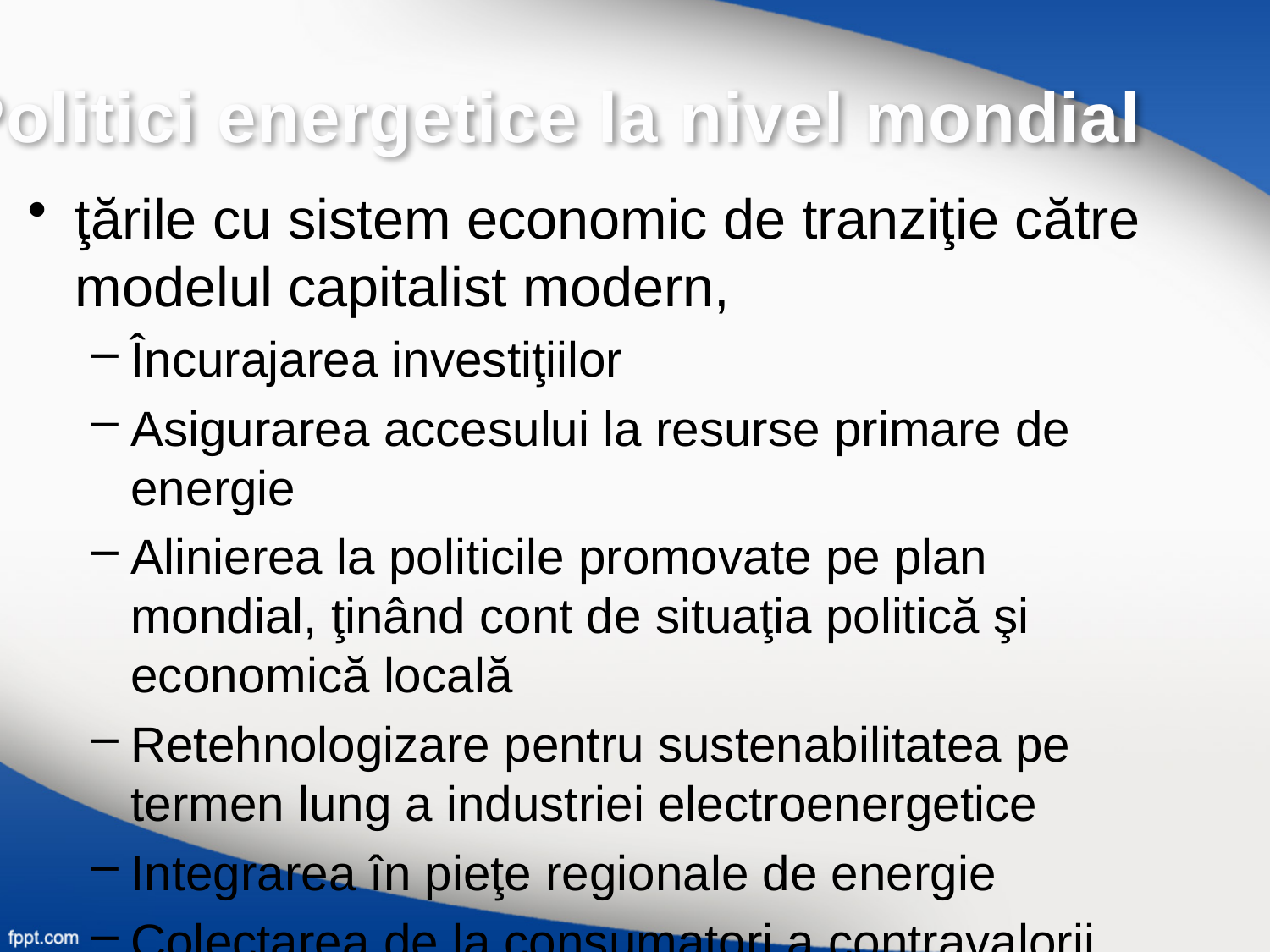

Politici energetice la nivel mondial
ţările cu sistem economic de tranziţie către modelul capitalist modern,
Încurajarea investiţiilor
Asigurarea accesului la resurse primare de energie
Alinierea la politicile promovate pe plan mondial, ţinând cont de situaţia politică şi economică locală
Retehnologizare pentru sustenabilitatea pe termen lung a industriei electroenergetice
Integrarea în pieţe regionale de energie
Colectarea de la consumatori a contravalorii consumurilor realizate.